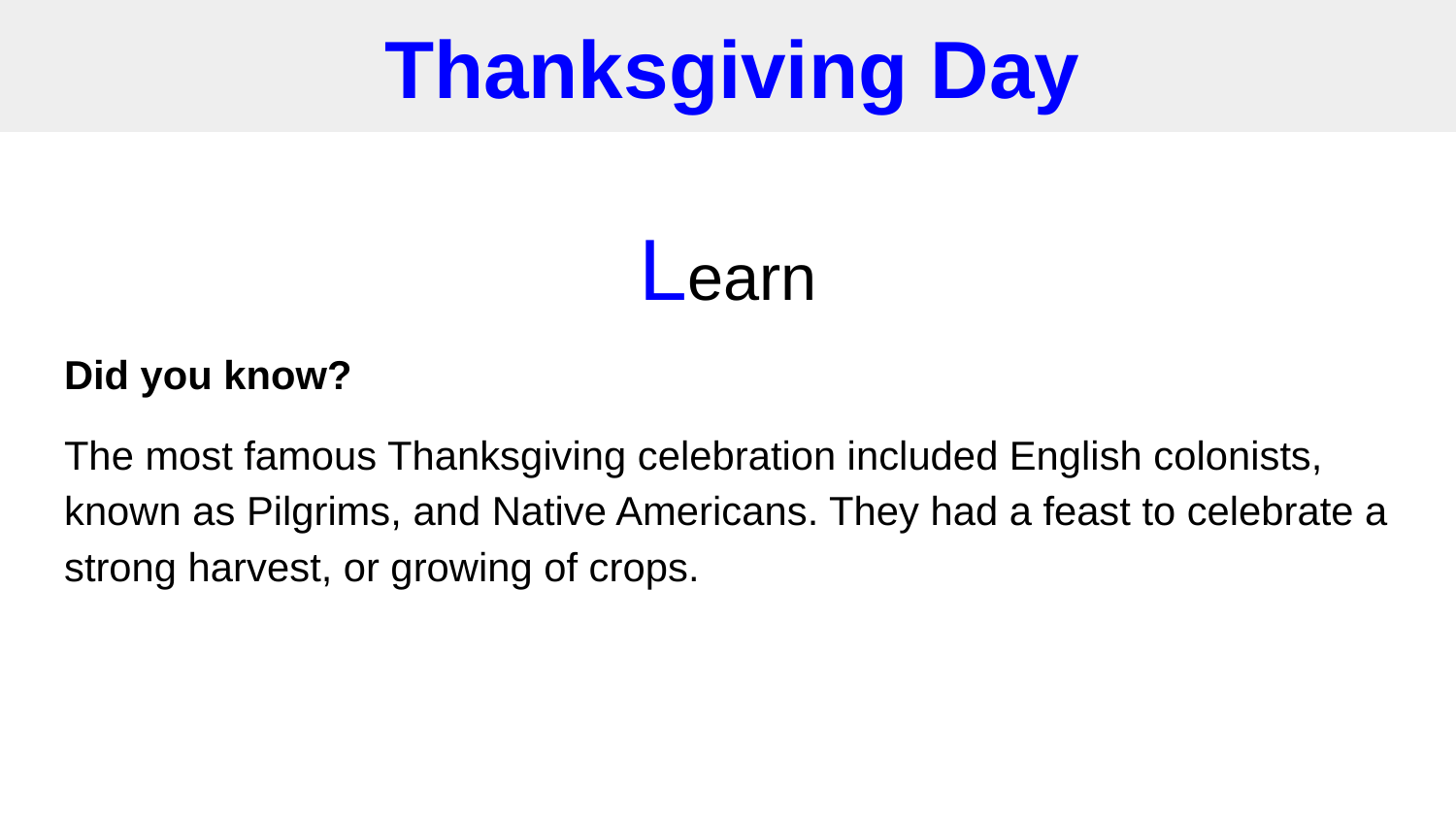

# Thanksgiving Day
Learn
Did you know?
The most famous Thanksgiving celebration included English colonists, known as Pilgrims, and Native Americans. They had a feast to celebrate a strong harvest, or growing of crops.